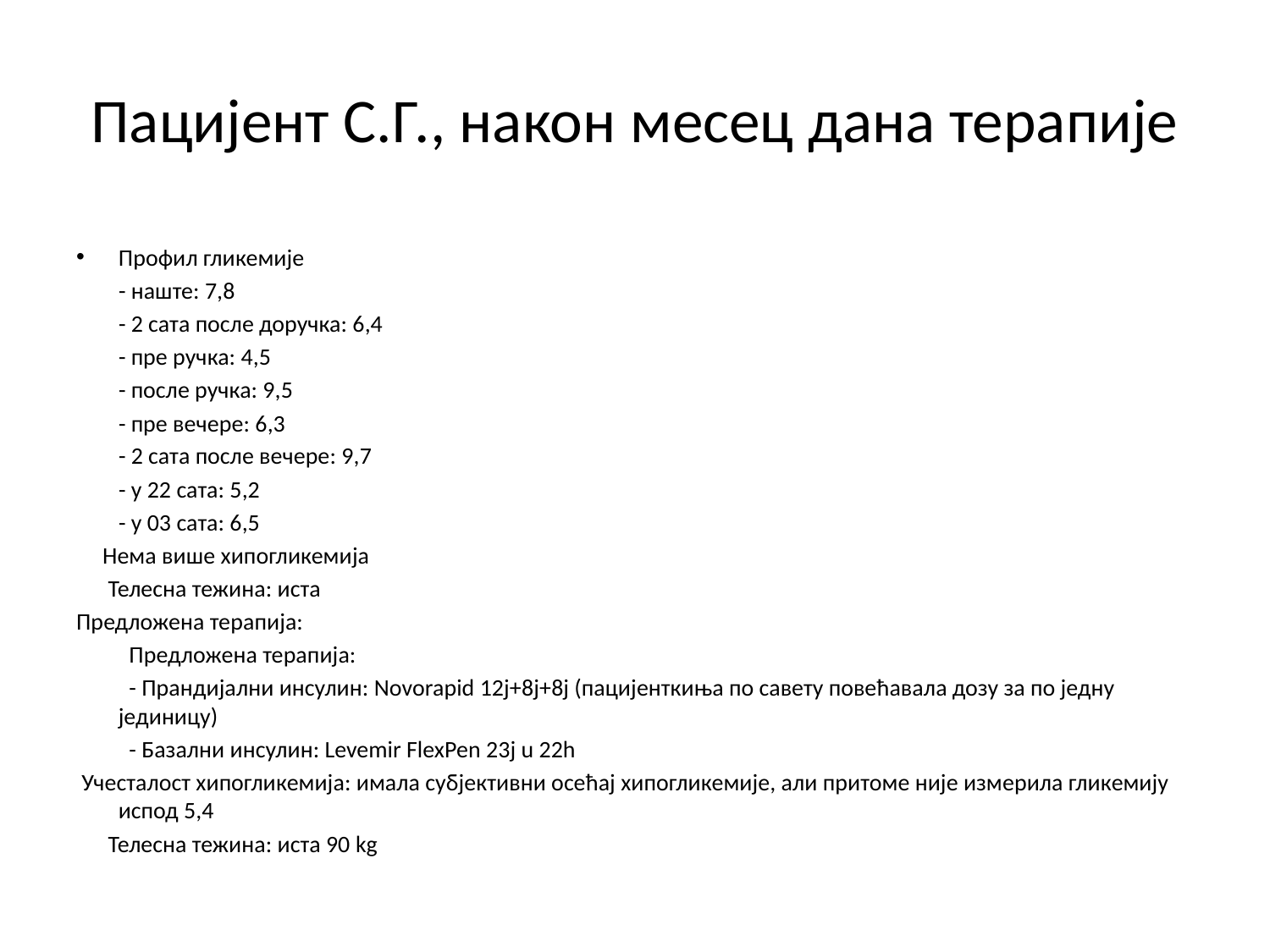

# Пацијент С.Г., након месец дана терапије
Профил гликемије
        - наште: 7,8
        - 2 сата после доручка: 6,4
        - пре ручка: 4,5
        - после ручка: 9,5
        - пре вечере: 6,3
        - 2 сата после вечере: 9,7
        - у 22 сата: 5,2
        - у 03 сата: 6,5
     Нема више хипогликемија
      Телесна тежина: иста
Предложена терапија:
          Предложена терапија:
          - Прандијални инсулин: Novorapid 12j+8j+8j (пацијенткиња по савету повећавала дозу за по једну јединицу)
          - Базални инсулин: Levemir FlexPen 23j u 22h
 Учесталост хипогликемија: имала субјективни осећај хипогликемије, али притоме није измерила гликемију испод 5,4
      Телесна тежина: иста 90 kg